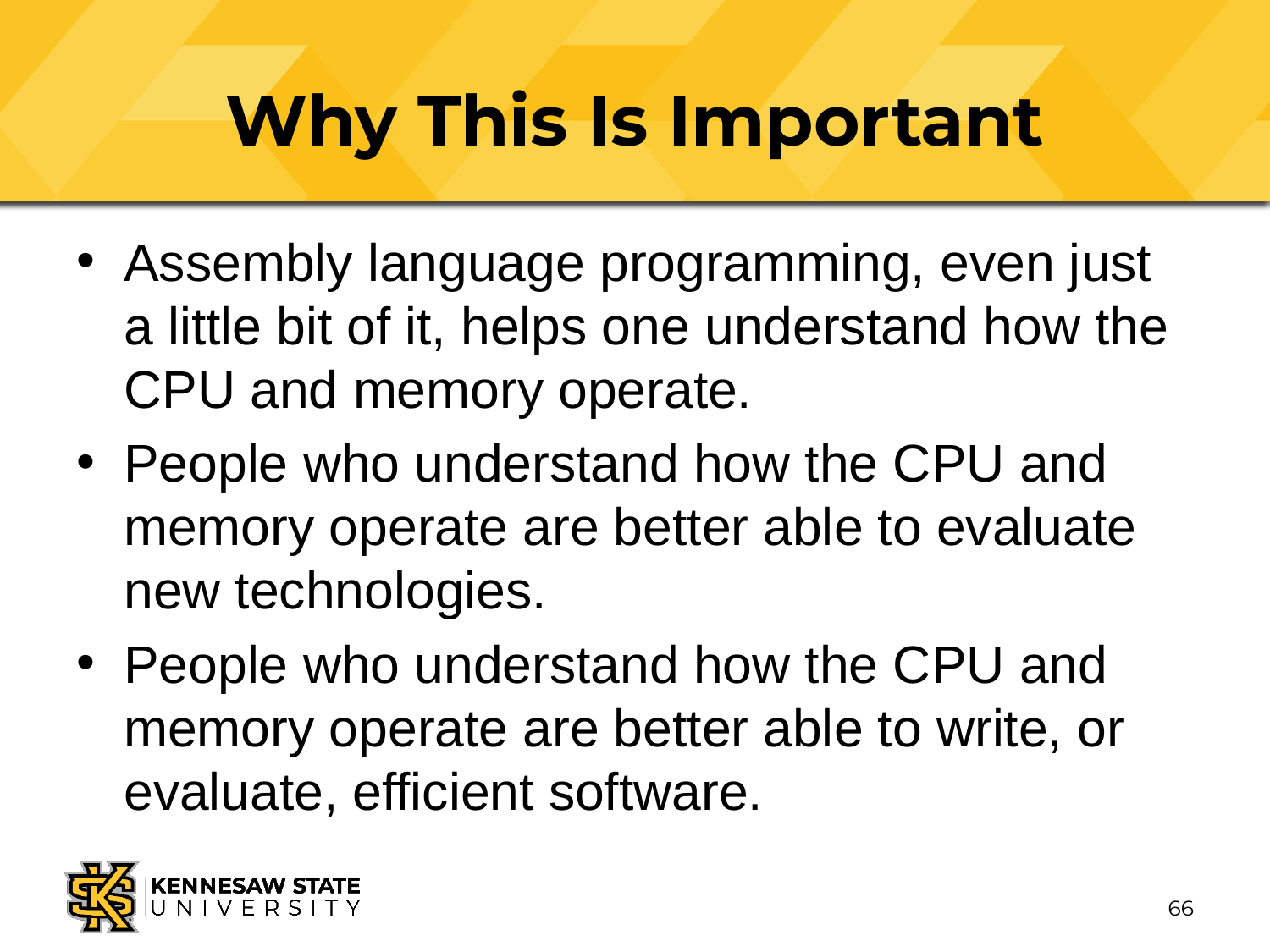

# Why This Is Important
Assembly language programming, even just a little bit of it, helps one understand how the CPU and memory operate.
People who understand how the CPU and memory operate are better able to evaluate new technologies.
People who understand how the CPU and memory operate are better able to write, or evaluate, efficient software.
66